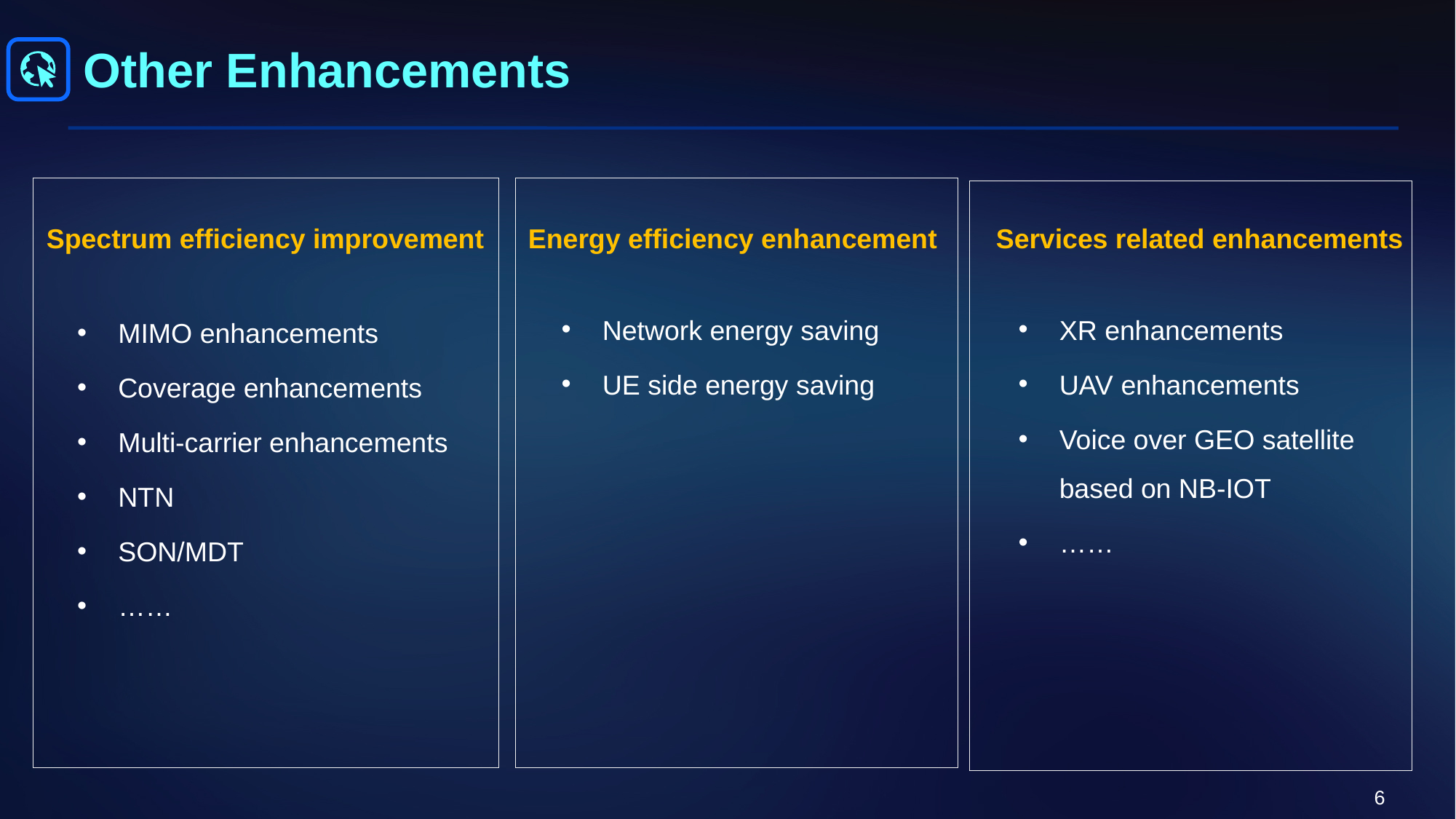

# Other Enhancements

Spectrum efficiency improvement
Services related enhancements
Energy efficiency enhancement
Network energy saving
UE side energy saving
XR enhancements
UAV enhancements
Voice over GEO satellite based on NB-IOT
……
MIMO enhancements
Coverage enhancements
Multi-carrier enhancements
NTN
SON/MDT
……